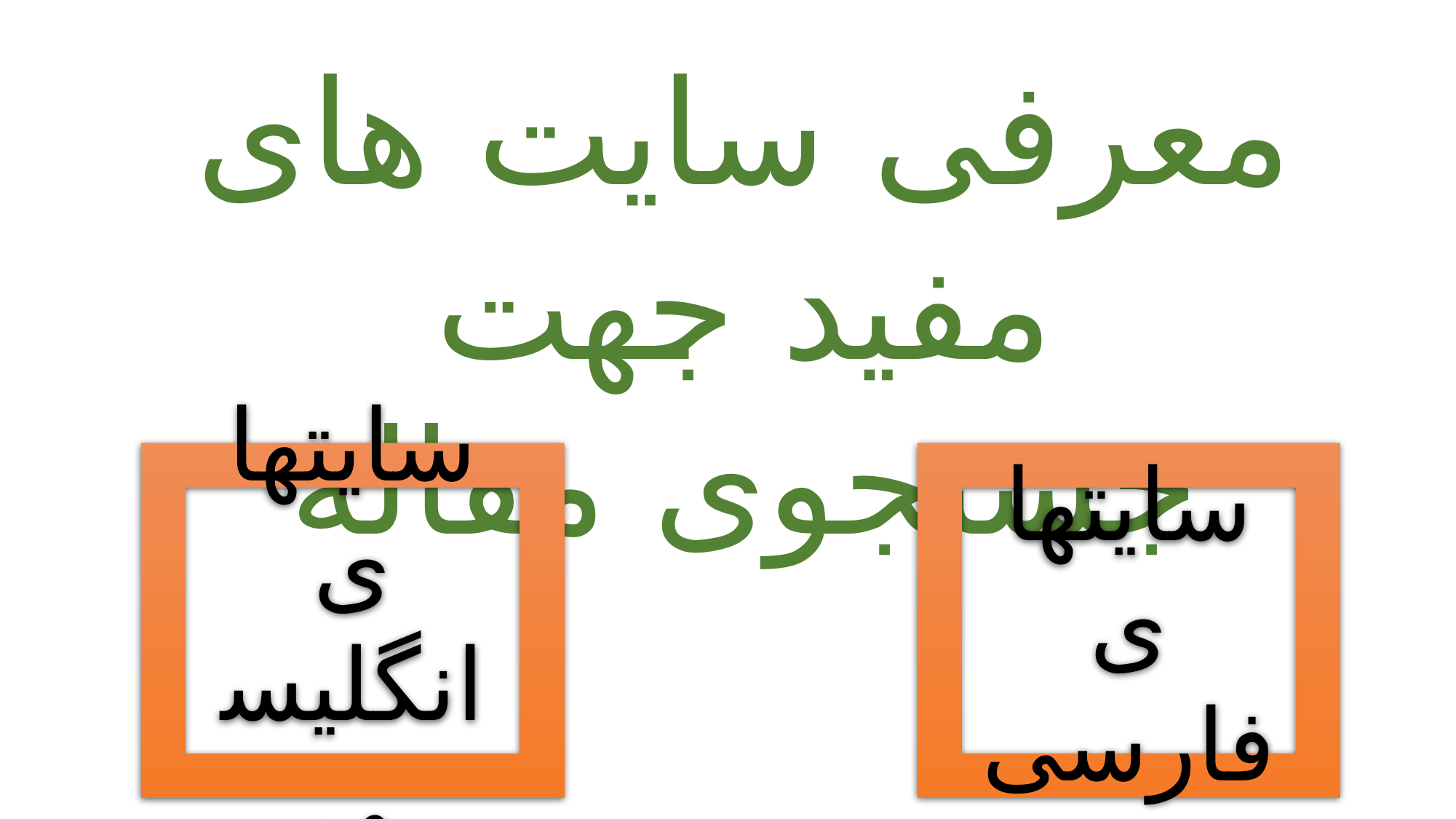

معرفی سایت های مفید جهت جستجوی مقاله
سایتهای انگلیسی
سایتهای فارسی